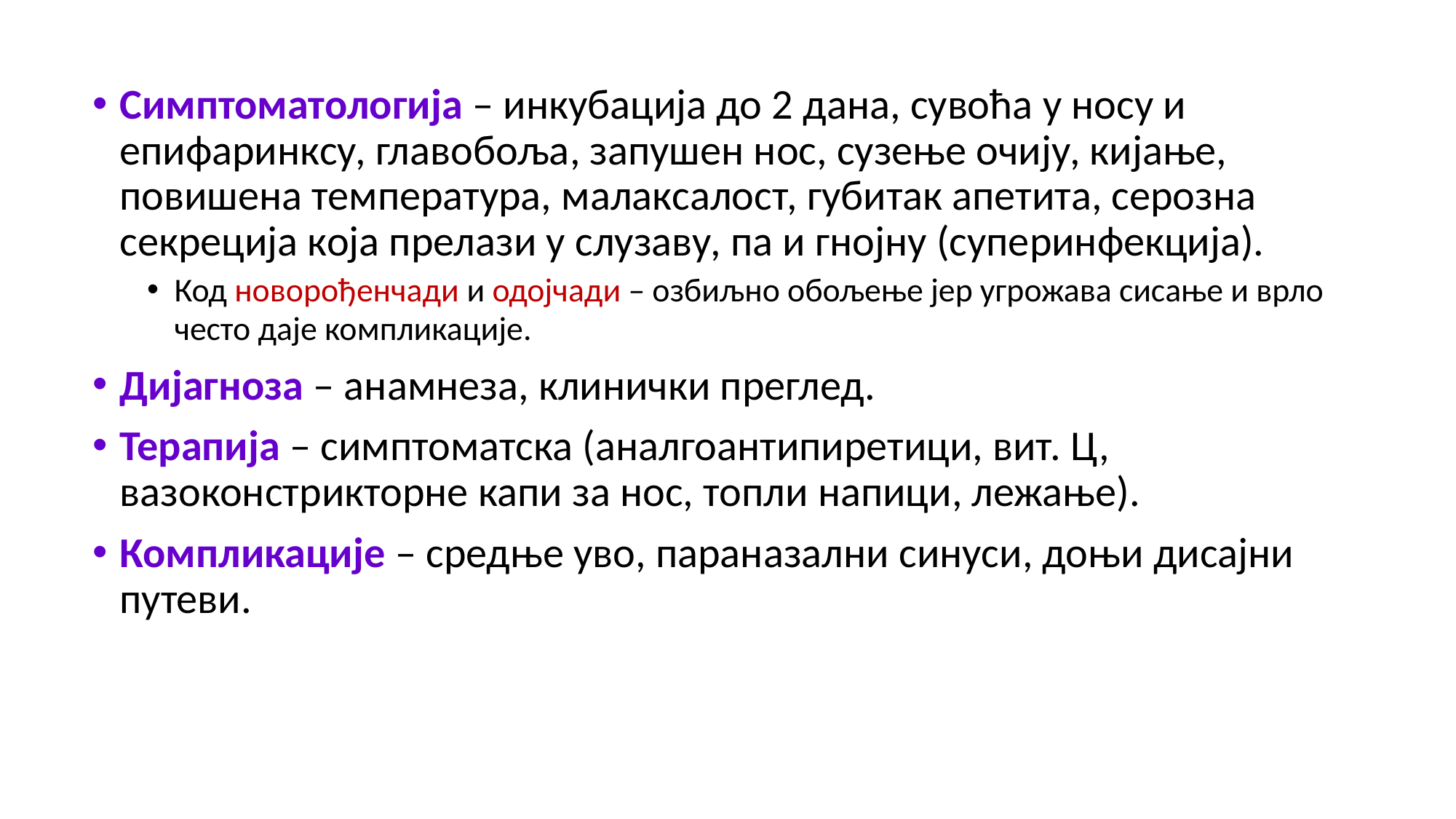

Симптоматологија – инкубација до 2 дана, сувоћа у носу и епифаринксу, главобоља, запушен нос, сузење очију, кијање, повишена температура, малаксалост, губитак апетита, серозна секреција која прелази у слузаву, па и гнојну (суперинфекција).
Код новорођенчади и одојчади – озбиљно обољење јер угрожава сисање и врло често даје компликације.
Дијагноза – анамнеза, клинички преглед.
Терапија – симптоматска (аналгоантипиретици, вит. Ц, вазоконстрикторне капи за нос, топли напици, лежање).
Компликације – средње уво, параназални синуси, доњи дисајни путеви.